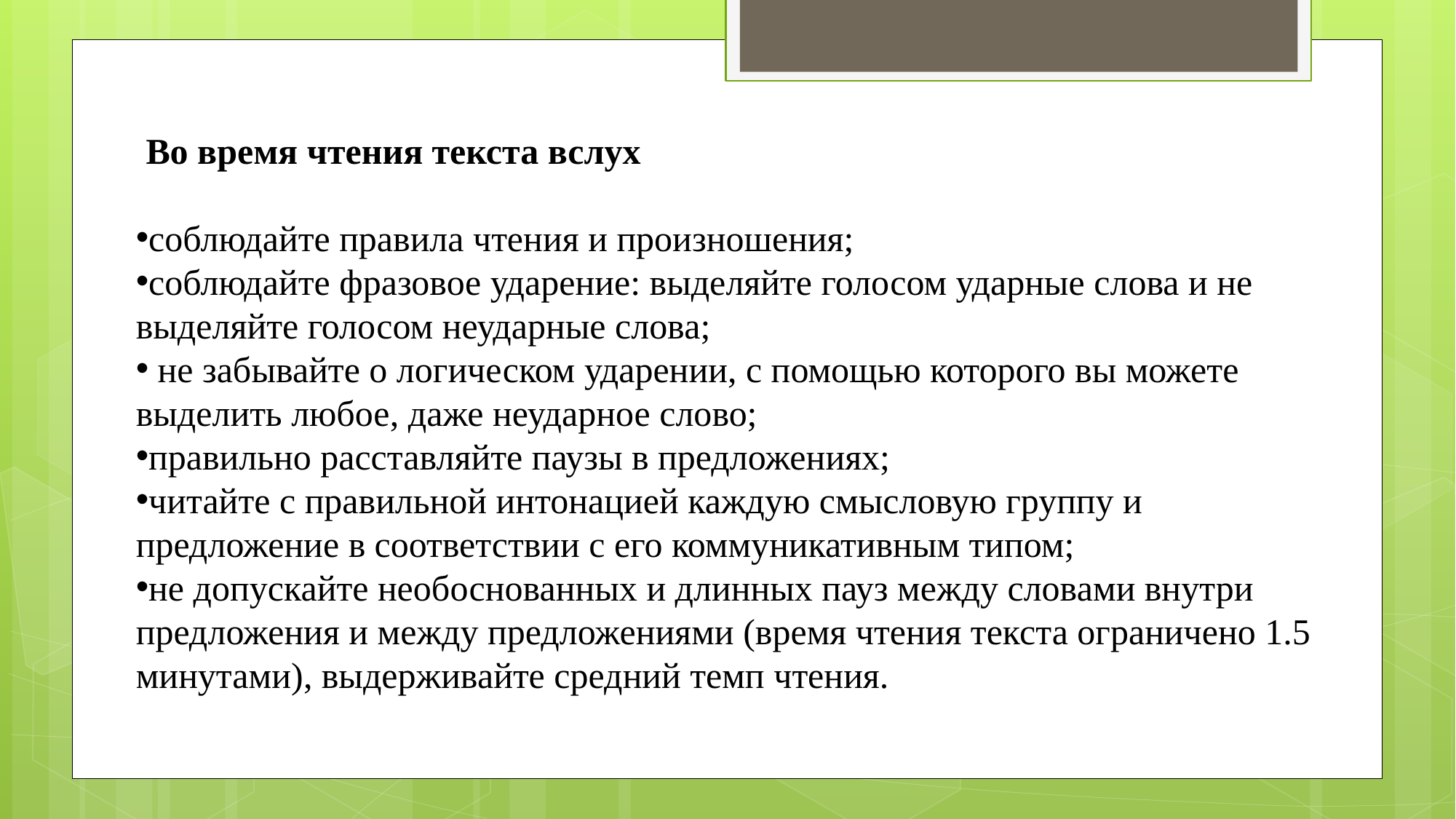

Во время чтения текста вслух

соблюдайте правила чтения и произношения;
соблюдайте фразовое ударение: выделяйте голосом ударные слова и не выделяйте голосом неударные слова;
 не забывайте о логическом ударении, с помощью которого вы можете выделить любое, даже неударное слово;
правильно расставляйте паузы в предложениях;
читайте с правильной интонацией каждую смысловую группу и предложение в соответствии с его коммуникативным типом;
не допускайте необоснованных и длинных пауз между словами внутри предложения и между предложениями (время чтения текста ограничено 1.5 минутами), выдерживайте средний темп чтения.